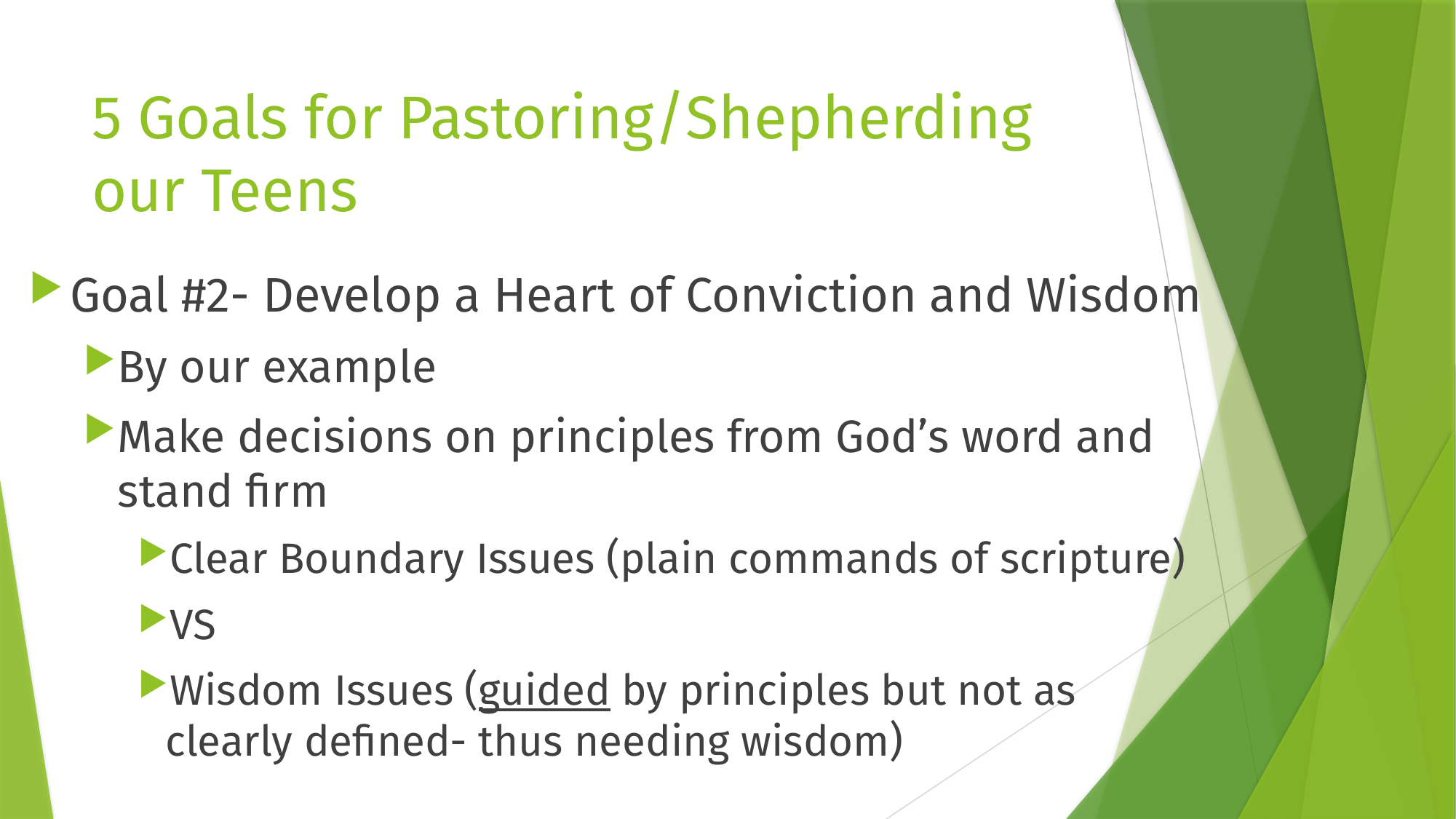

# 5 Goals for Pastoring/Shepherding our Teens
Goal #2- Develop a Heart of Conviction and Wisdom
By our example
Make decisions on principles from God’s word and stand firm
Clear Boundary Issues (plain commands of scripture)
VS
Wisdom Issues (guided by principles but not as clearly defined- thus needing wisdom)